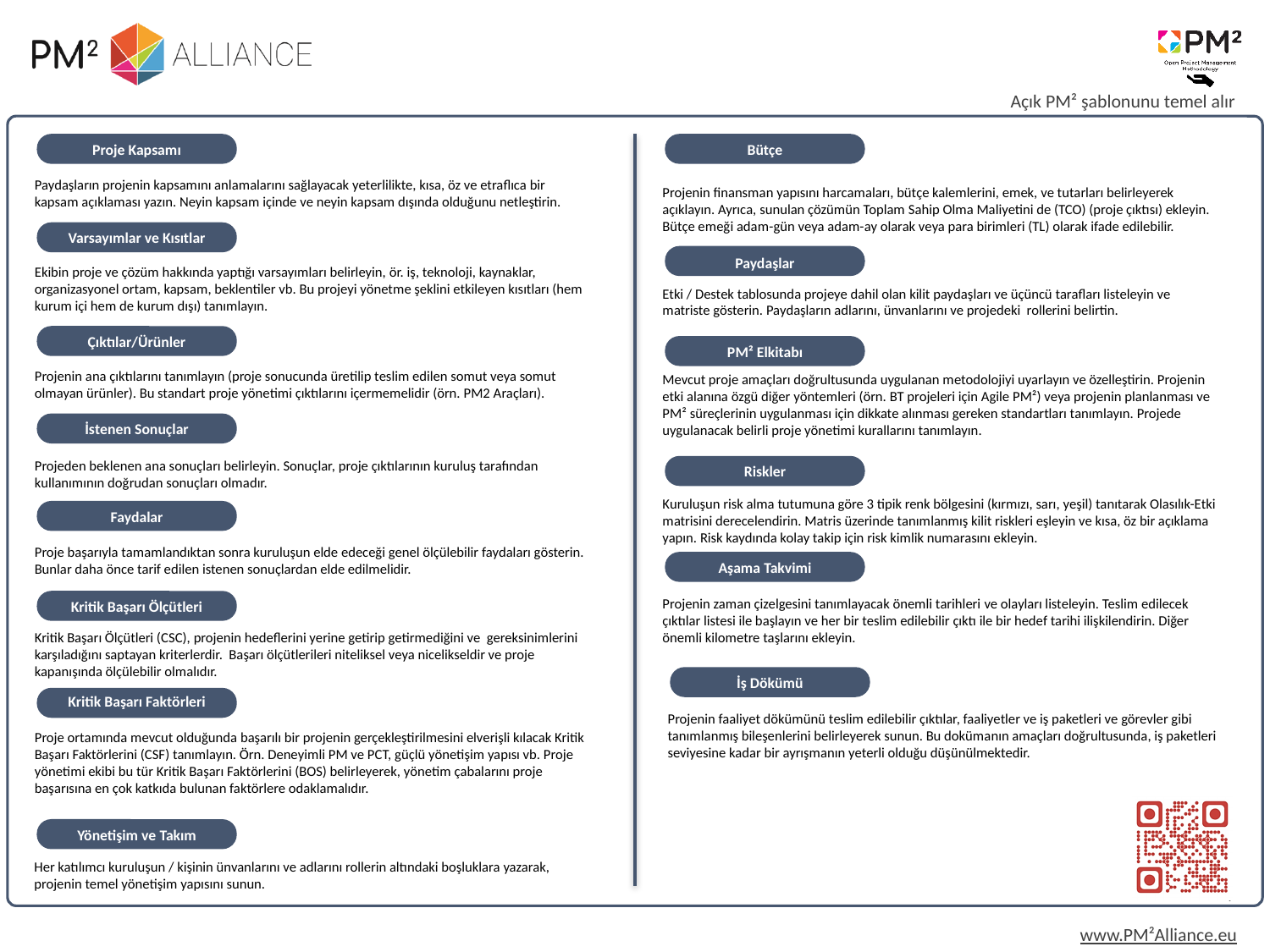

Proje Kapsamı

Bütçe
Paydaşların projenin kapsamını anlamalarını sağlayacak yeterlilikte, kısa, öz ve etraflıca bir kapsam açıklaması yazın. Neyin kapsam içinde ve neyin kapsam dışında olduğunu netleştirin.
Projenin finansman yapısını harcamaları, bütçe kalemlerini, emek, ve tutarları belirleyerek açıklayın. Ayrıca, sunulan çözümün Toplam Sahip Olma Maliyetini de (TCO) (proje çıktısı) ekleyin. Bütçe emeği adam-gün veya adam-ay olarak veya para birimleri (TL) olarak ifade edilebilir.
Varsayımlar ve Kısıtlar

Paydaşlar
Ekibin proje ve çözüm hakkında yaptığı varsayımları belirleyin, ör. iş, teknoloji, kaynaklar, organizasyonel ortam, kapsam, beklentiler vb. Bu projeyi yönetme şeklini etkileyen kısıtları (hem kurum içi hem de kurum dışı) tanımlayın.
Etki / Destek tablosunda projeye dahil olan kilit paydaşları ve üçüncü tarafları listeleyin ve matriste gösterin. Paydaşların adlarını, ünvanlarını ve projedeki  rollerini belirtin.
Çıktılar/Ürünler

PM² Elkitabı

Projenin ana çıktılarını tanımlayın (proje sonucunda üretilip teslim edilen somut veya somut olmayan ürünler). Bu standart proje yönetimi çıktılarını içermemelidir (örn. PM2 Araçları).
Mevcut proje amaçları doğrultusunda uygulanan metodolojiyi uyarlayın ve özelleştirin. Projenin etki alanına özgü diğer yöntemleri (örn. BT projeleri için Agile PM²) veya projenin planlanması ve PM² süreçlerinin uygulanması için dikkate alınması gereken standartları tanımlayın. Projede uygulanacak belirli proje yönetimi kurallarını tanımlayın.

İstenen Sonuçlar
Projeden beklenen ana sonuçları belirleyin. Sonuçlar, proje çıktılarının kuruluş tarafından kullanımının doğrudan sonuçları olmadır.
Riskler

Kuruluşun risk alma tutumuna göre 3 tipik renk bölgesini (kırmızı, sarı, yeşil) tanıtarak Olasılık-Etki matrisini derecelendirin. Matris üzerinde tanımlanmış kilit riskleri eşleyin ve kısa, öz bir açıklama yapın. Risk kaydında kolay takip için risk kimlik numarasını ekleyin.
Faydalar

Proje başarıyla tamamlandıktan sonra kuruluşun elde edeceği genel ölçülebilir faydaları gösterin. Bunlar daha önce tarif edilen istenen sonuçlardan elde edilmelidir.
Aşama Takvimi

Projenin zaman çizelgesini tanımlayacak önemli tarihleri ​​ve olayları listeleyin. Teslim edilecek çıktılar listesi ile başlayın ve her bir teslim edilebilir çıktı ile bir hedef tarihi ilişkilendirin. Diğer önemli kilometre taşlarını ekleyin.

Kritik Başarı Ölçütleri
Kritik Başarı Ölçütleri (CSC), projenin hedeflerini yerine getirip getirmediğini ve  gereksinimlerini karşıladığını saptayan kriterlerdir.  Başarı ölçütlerileri niteliksel veya nicelikseldir ve proje kapanışında ölçülebilir olmalıdır.
İş Dökümü

Kritik Başarı Faktörleri

Projenin faaliyet dökümünü teslim edilebilir çıktılar, faaliyetler ve iş paketleri ve görevler gibi tanımlanmış bileşenlerini belirleyerek sunun. Bu dokümanın amaçları doğrultusunda, iş paketleri seviyesine kadar bir ayrışmanın yeterli olduğu düşünülmektedir.
Proje ortamında mevcut olduğunda başarılı bir projenin gerçekleştirilmesini elverişli kılacak Kritik Başarı Faktörlerini (CSF) tanımlayın. Örn. Deneyimli PM ve PCT, güçlü yönetişim yapısı vb. Proje yönetimi ekibi bu tür Kritik Başarı Faktörlerini (BOS) belirleyerek, yönetim çabalarını proje başarısına en çok katkıda bulunan faktörlere odaklamalıdır.
Yönetişim ve Takım

Her katılımcı kuruluşun / kişinin ünvanlarını ve adlarını rollerin altındaki boşluklara yazarak, projenin temel yönetişim yapısını sunun.